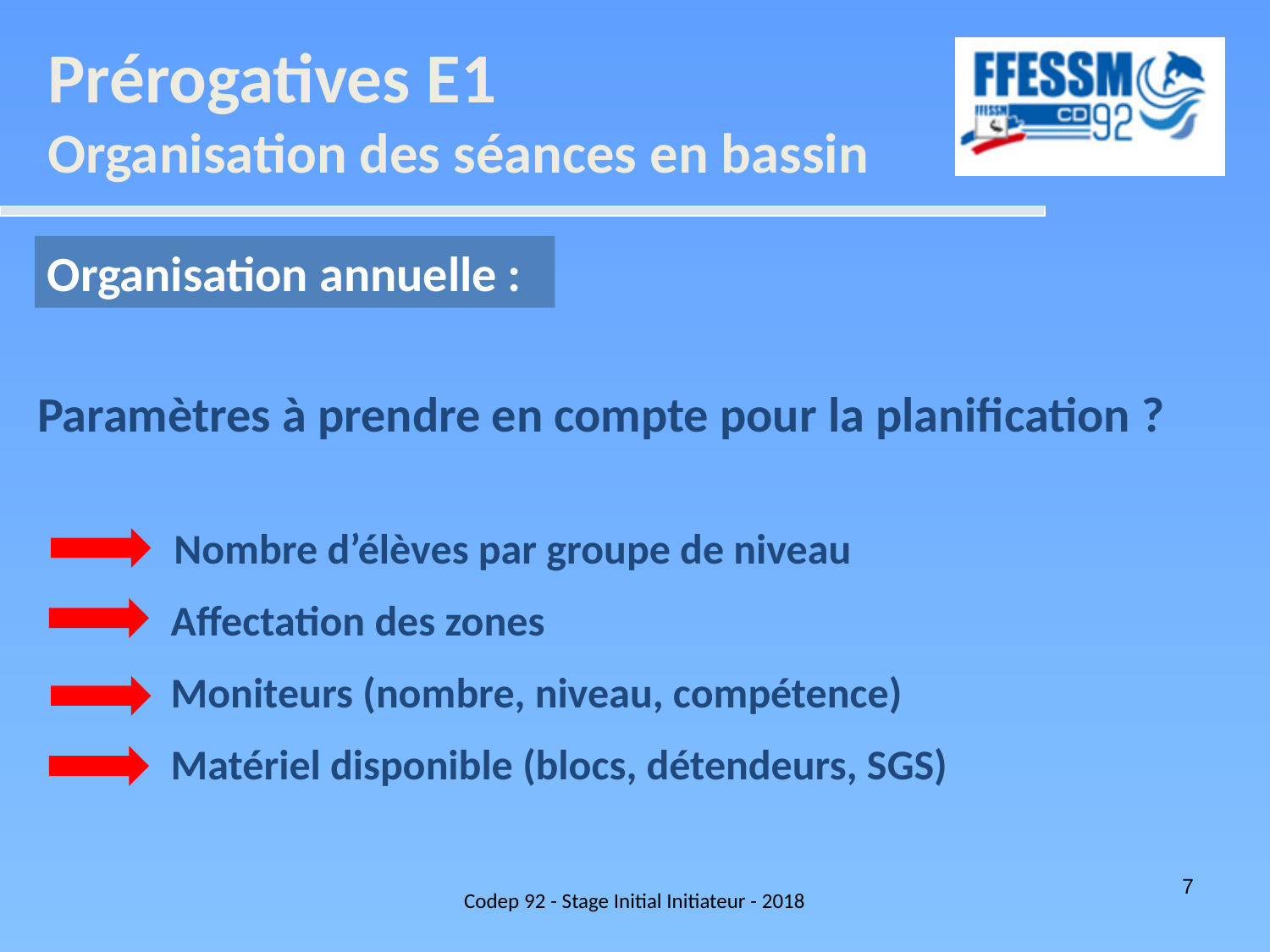

Prérogatives E1
Organisation des séances en bassin
Organisation annuelle :
Paramètres à prendre en compte pour la planification ?

         	 Nombre d’élèves par groupe de niveau
              Affectation des zones
              Moniteurs (nombre, niveau, compétence)
              Matériel disponible (blocs, détendeurs, SGS)

Codep 92 - Stage Initial Initiateur - 2018
7